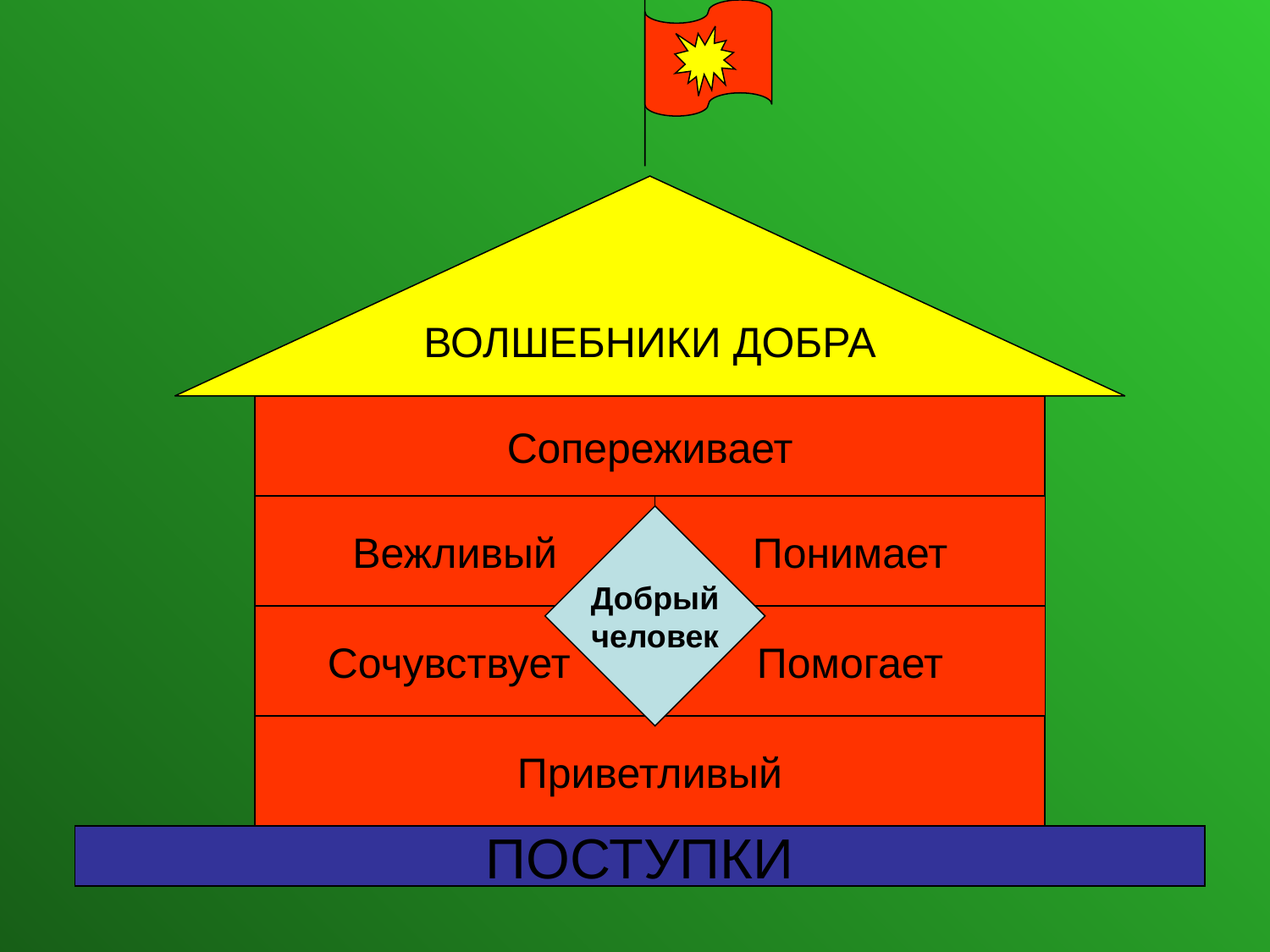

ВОЛШЕБНИКИ ДОБРА
Сопереживает
Вежливый
Понимает
Добрый
человек
Сочувствует
Помогает
Приветливый
ПОСТУПКИ